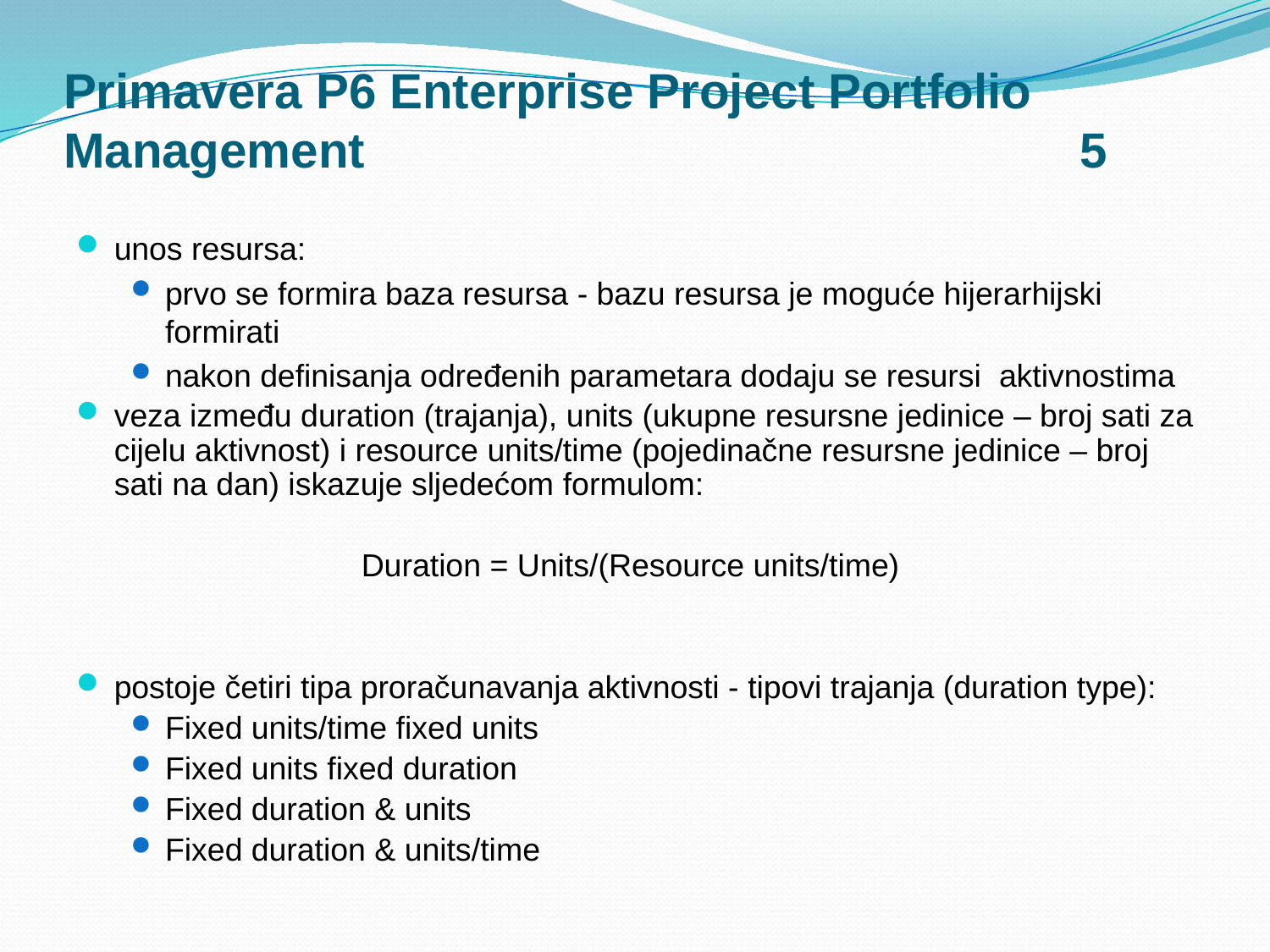

# Primavera P6 Enterprise Project Portfolio Management						5
unos resursa:
prvo se formira baza resursa - bazu resursa je moguće hijerarhijski formirati
nakon definisanja određenih parametara dodaju se resursi  aktivnostima
veza između duration (trajanja), units (ukupne resursne jedinice – broj sati za cijelu aktivnost) i resource units/time (pojedinačne resursne jedinice – broj sati na dan) iskazuje sljedećom formulom:

Duration = Units/(Resource units/time)

postoje četiri tipa proračunavanja aktivnosti - tipovi trajanja (duration type):
Fixed units/time fixed units
Fixed units fixed duration
Fixed duration & units
Fixed duration & units/time